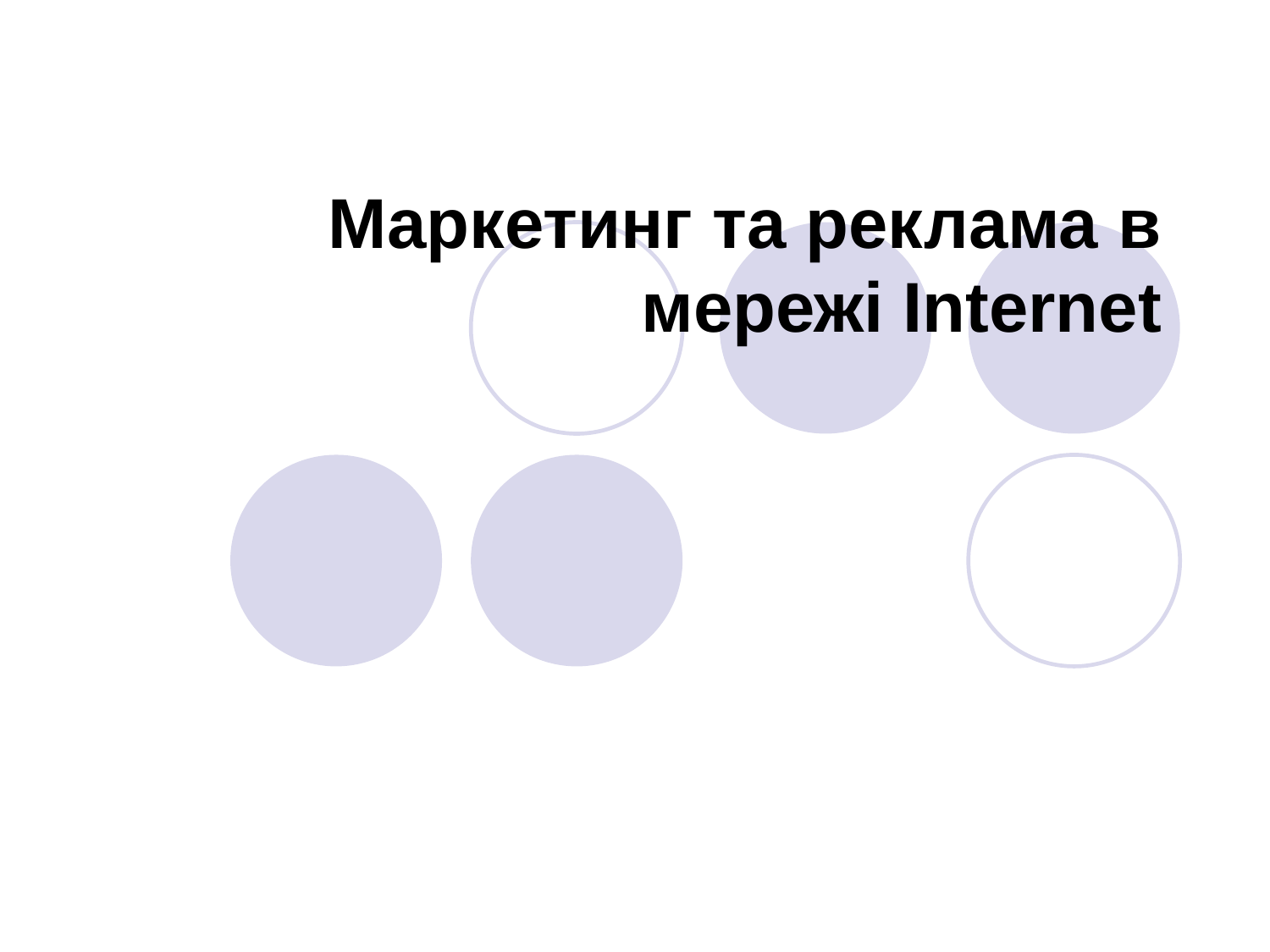

# Маркетинг та реклама в мережі Internet